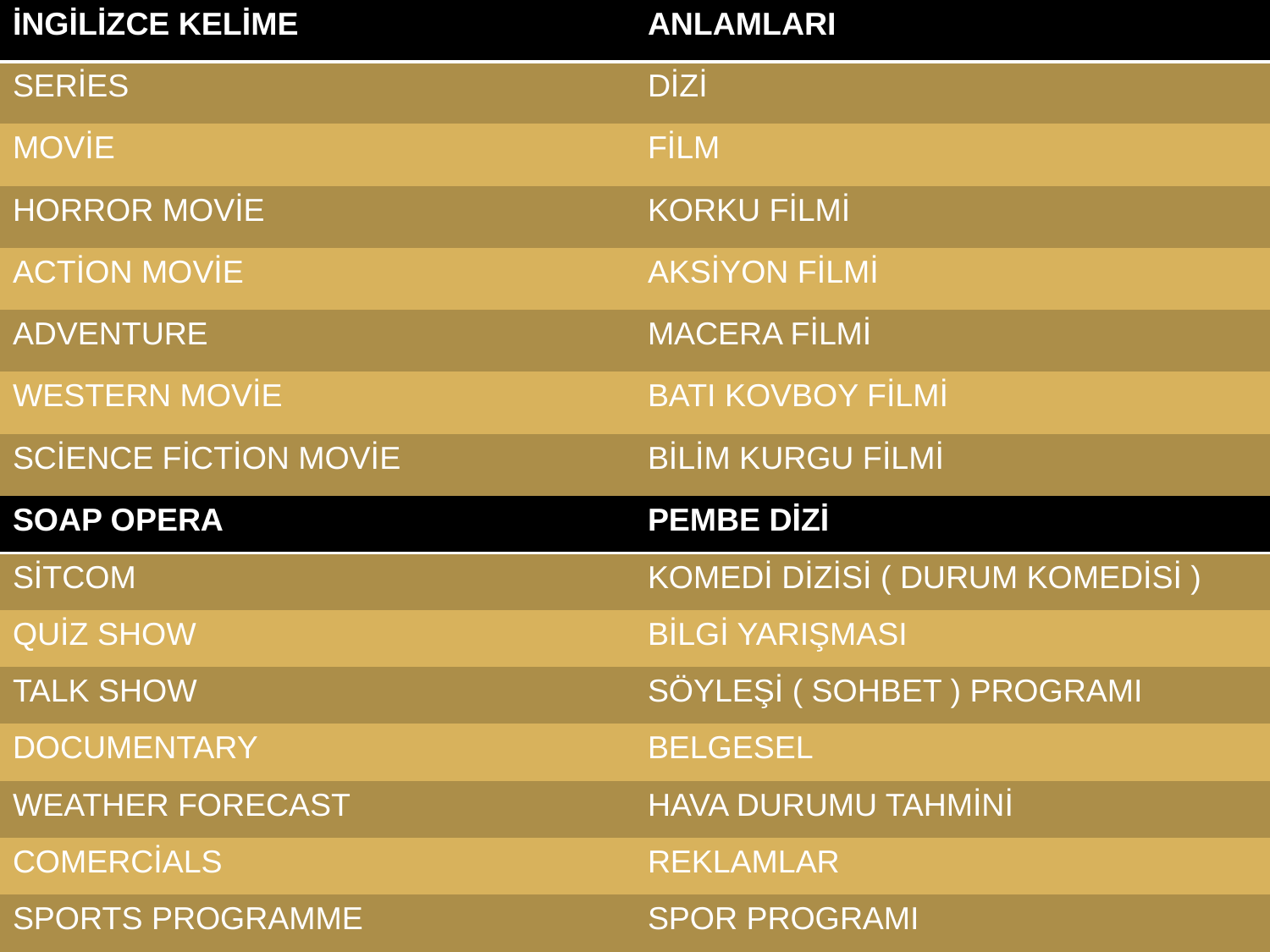

| İNGİLİZCE KELİME | ANLAMLARI |
| --- | --- |
| SERİES | DİZİ |
| MOVİE | FİLM |
| HORROR MOVİE | KORKU FİLMİ |
| ACTİON MOVİE | AKSİYON FİLMİ |
| ADVENTURE | MACERA FİLMİ |
| WESTERN MOVİE | BATI KOVBOY FİLMİ |
| SCİENCE FİCTİON MOVİE | BİLİM KURGU FİLMİ |
| SOAP OPERA | PEMBE DİZİ |
| --- | --- |
| SİTCOM | KOMEDİ DİZİSİ ( DURUM KOMEDİSİ ) |
| QUİZ SHOW | BİLGİ YARIŞMASI |
| TALK SHOW | SÖYLEŞİ ( SOHBET ) PROGRAMI |
| DOCUMENTARY | BELGESEL |
| WEATHER FORECAST | HAVA DURUMU TAHMİNİ |
| COMERCİALS | REKLAMLAR |
| SPORTS PROGRAMME | SPOR PROGRAMI |